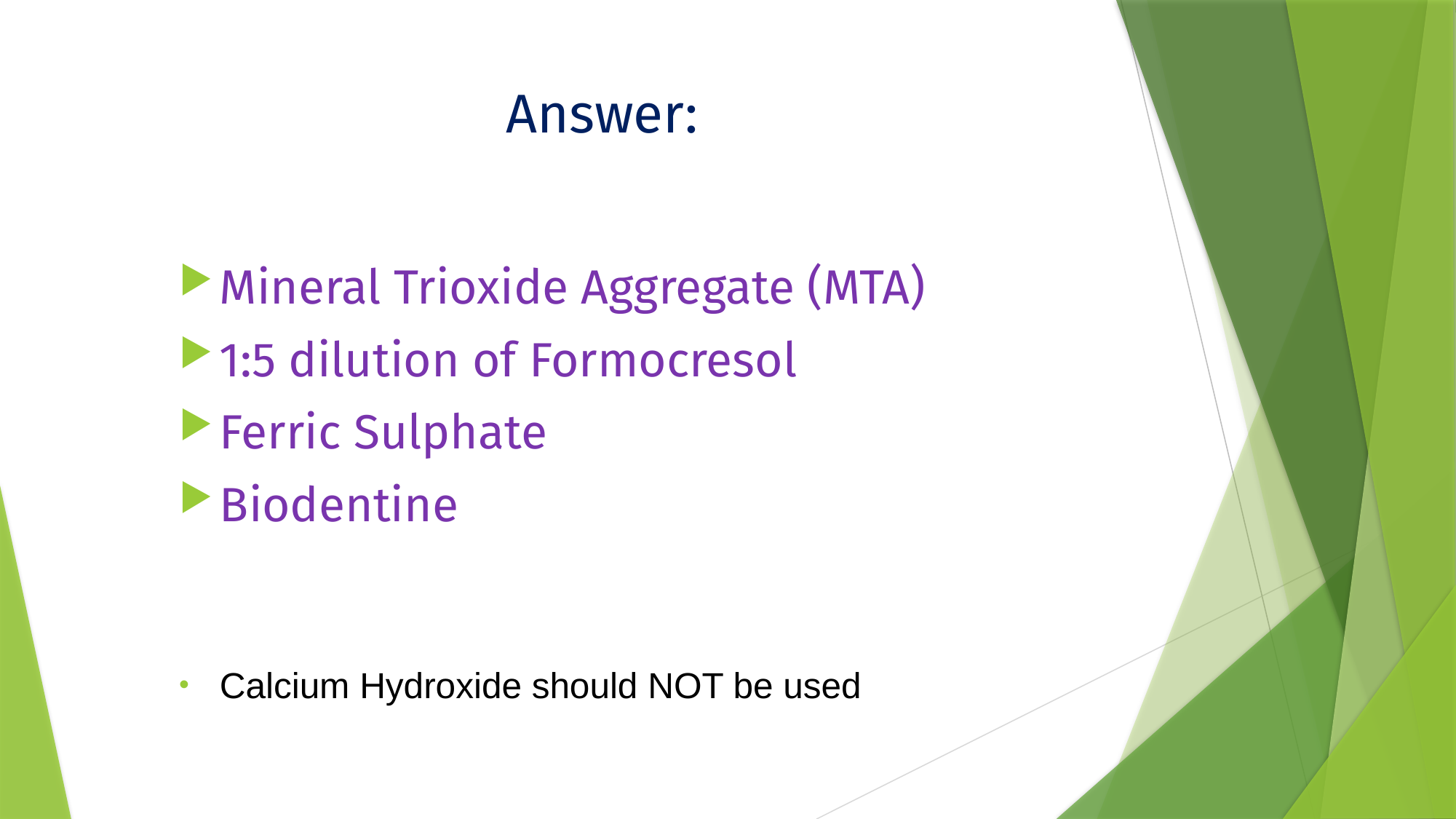

# Answer:
Mineral Trioxide Aggregate (MTA)
1:5 dilution of Formocresol
Ferric Sulphate
Biodentine

Calcium Hydroxide should NOT be used